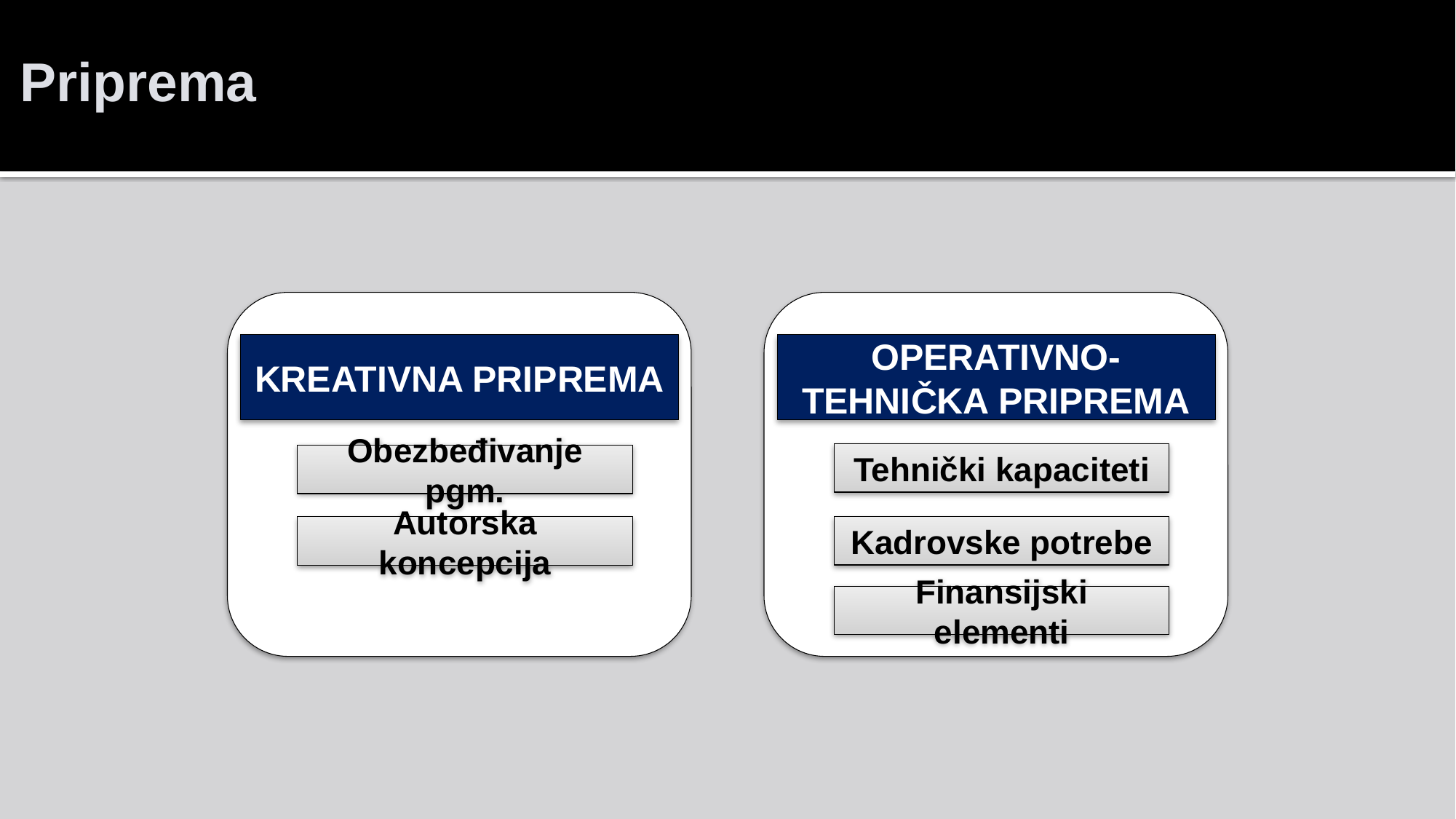

# Priprema

KREATIVNA PRIPREMA
OPERATIVNO-TEHNIČKA PRIPREMA
Tehnički kapaciteti
Obezbeđivanje pgm.
Kadrovske potrebe
Autorska koncepcija
Finansijski elementi